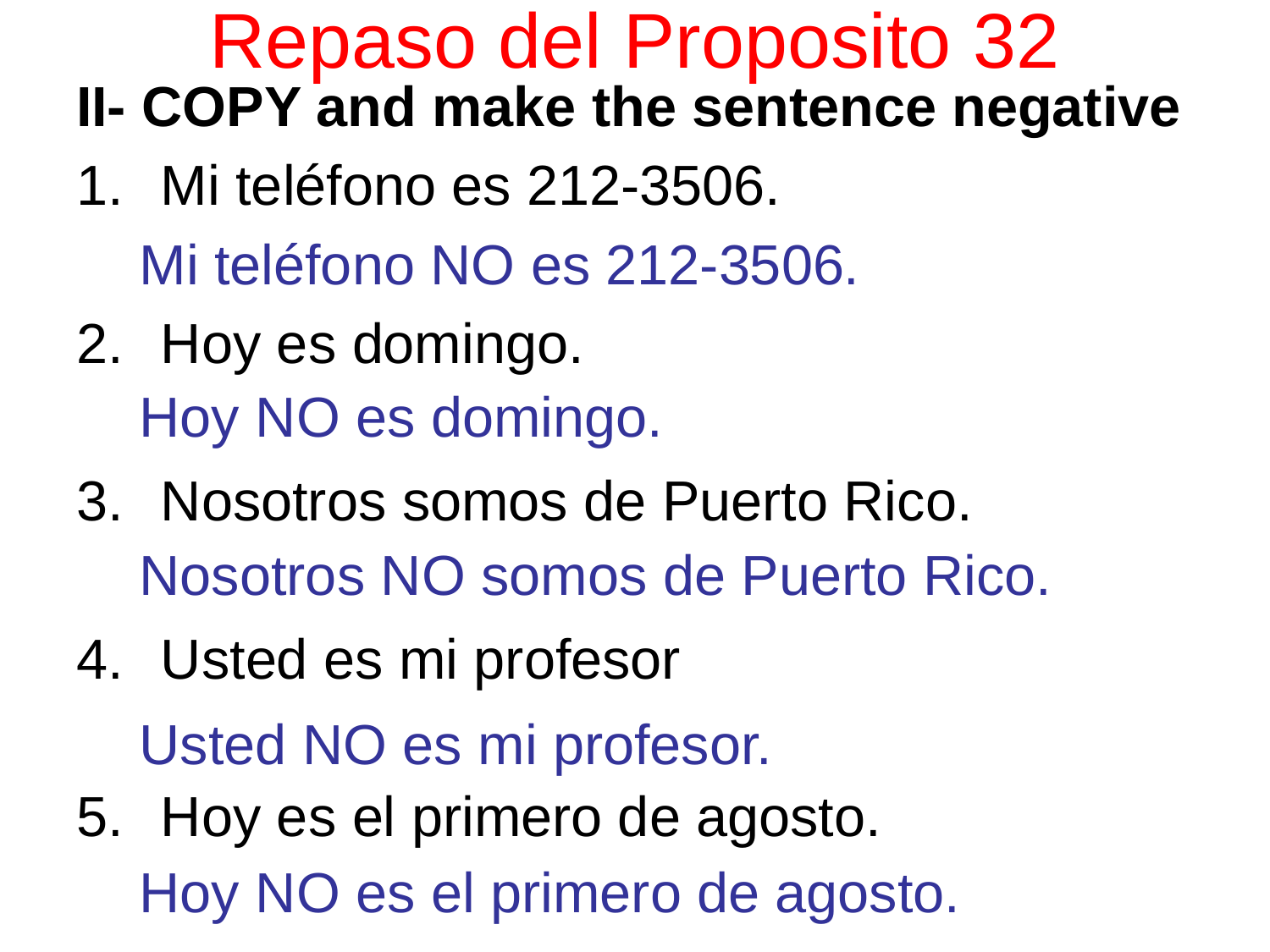

Repaso del Proposito 32
II- COPY and make the sentence negative
Mi teléfono es 212-3506.

Hoy es domingo.

Nosotros somos de Puerto Rico.

Usted es mi profesor

Hoy es el primero de agosto.

Mi teléfono NO es 212-3506.
Hoy NO es domingo.
Nosotros NO somos de Puerto Rico.
Usted NO es mi profesor.
Hoy NO es el primero de agosto.